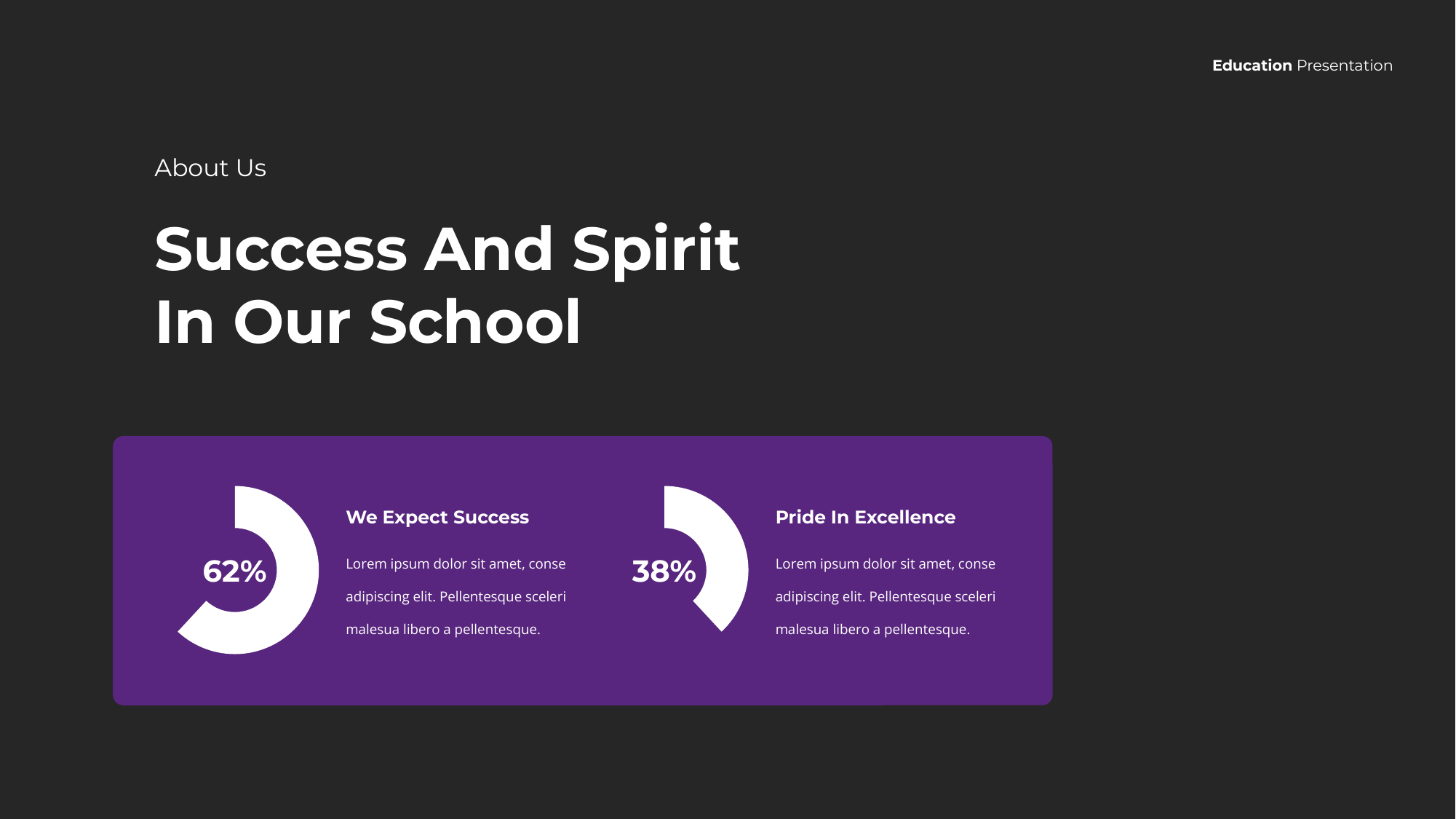

Education Presentation
About Us
Success And Spirit In Our School

### Chart

| Category | Sales |
|---|---|
| 1st Qtr | 5.2 |
| 2nd Qtr | 3.2 |

### Chart

| Category | Sales |
|---|---|
| 1st Qtr | 3.2 |
| 2nd Qtr | 5.2 |
We Expect Success
Pride In Excellence
Lorem ipsum dolor sit amet, conse adipiscing elit. Pellentesque sceleri malesua libero a pellentesque.
Lorem ipsum dolor sit amet, conse adipiscing elit. Pellentesque sceleri malesua libero a pellentesque.
62%
38%